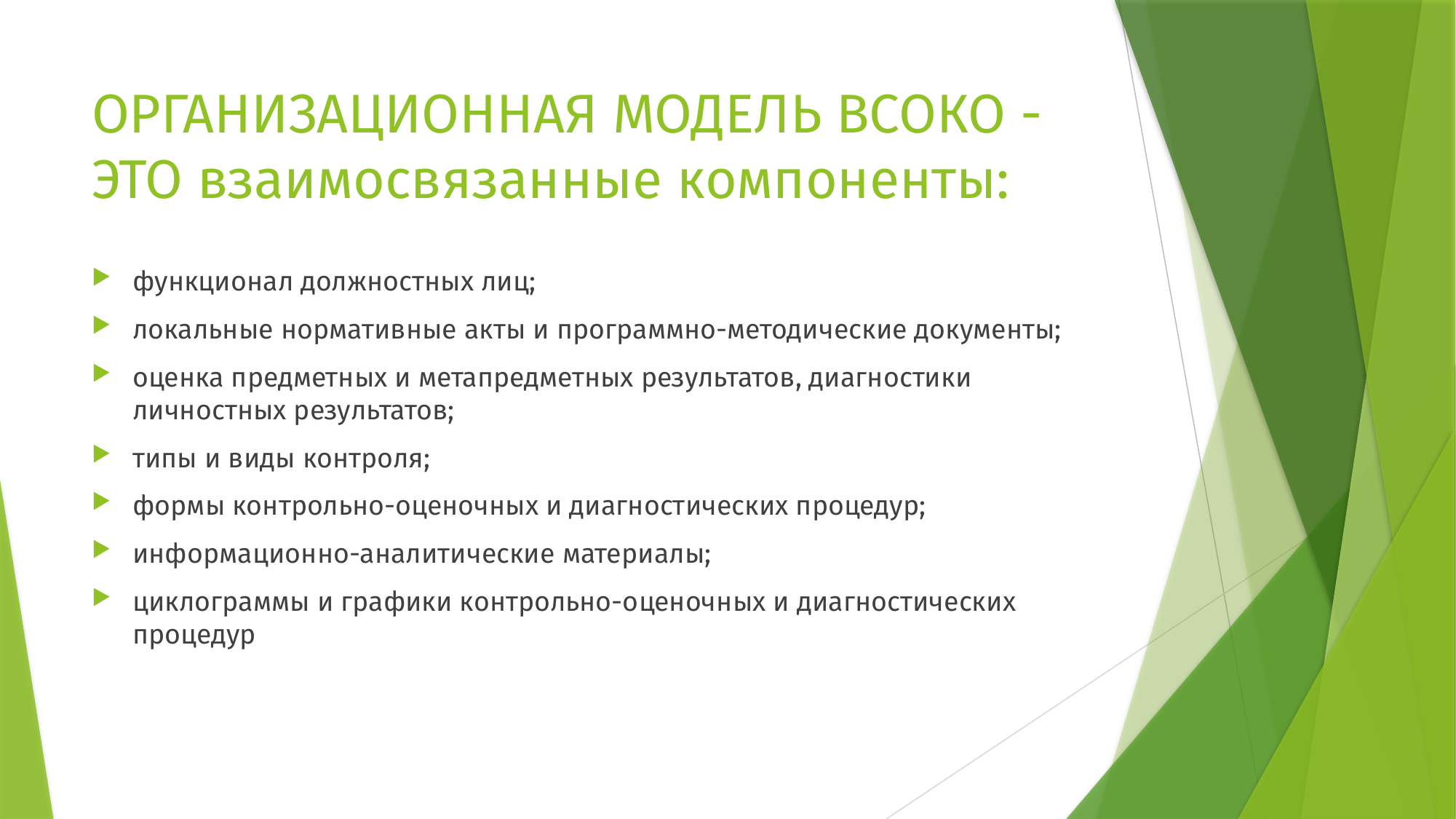

# ОРГАНИЗАЦИОННАЯ МОДЕЛЬ ВСОКО -ЭТО взаимосвязанные компоненты:
функционал должностных лиц;
локальные нормативные акты и программно-методические документы;
оценка предметных и метапредметных результатов, диагностики личностных результатов;
типы и виды контроля;
формы контрольно-оценочных и диагностических процедур;
информационно-аналитические материалы;
циклограммы и графики контрольно-оценочных и диагностических процедур